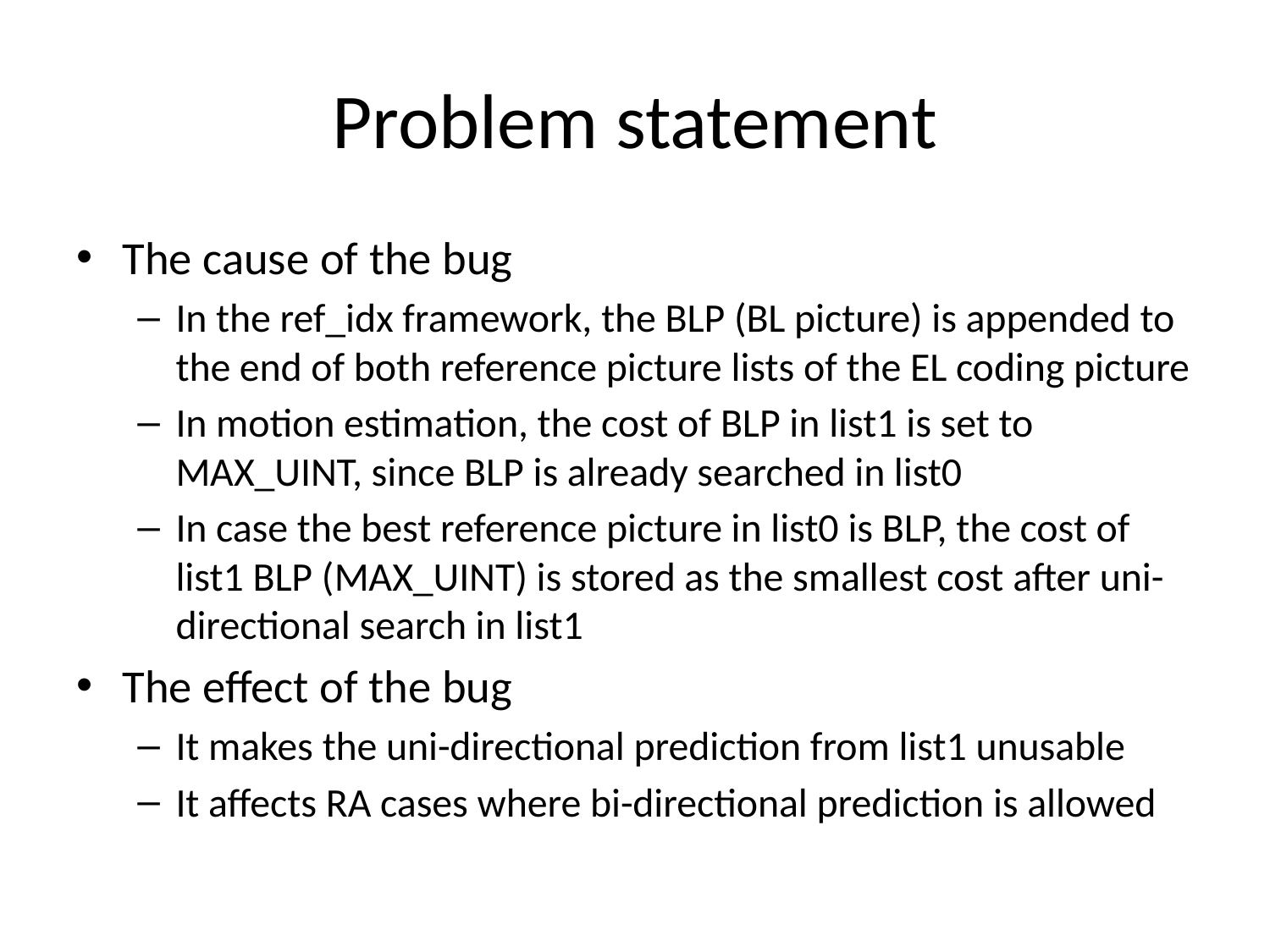

# Problem statement
The cause of the bug
In the ref_idx framework, the BLP (BL picture) is appended to the end of both reference picture lists of the EL coding picture
In motion estimation, the cost of BLP in list1 is set to MAX_UINT, since BLP is already searched in list0
In case the best reference picture in list0 is BLP, the cost of list1 BLP (MAX_UINT) is stored as the smallest cost after uni-directional search in list1
The effect of the bug
It makes the uni-directional prediction from list1 unusable
It affects RA cases where bi-directional prediction is allowed